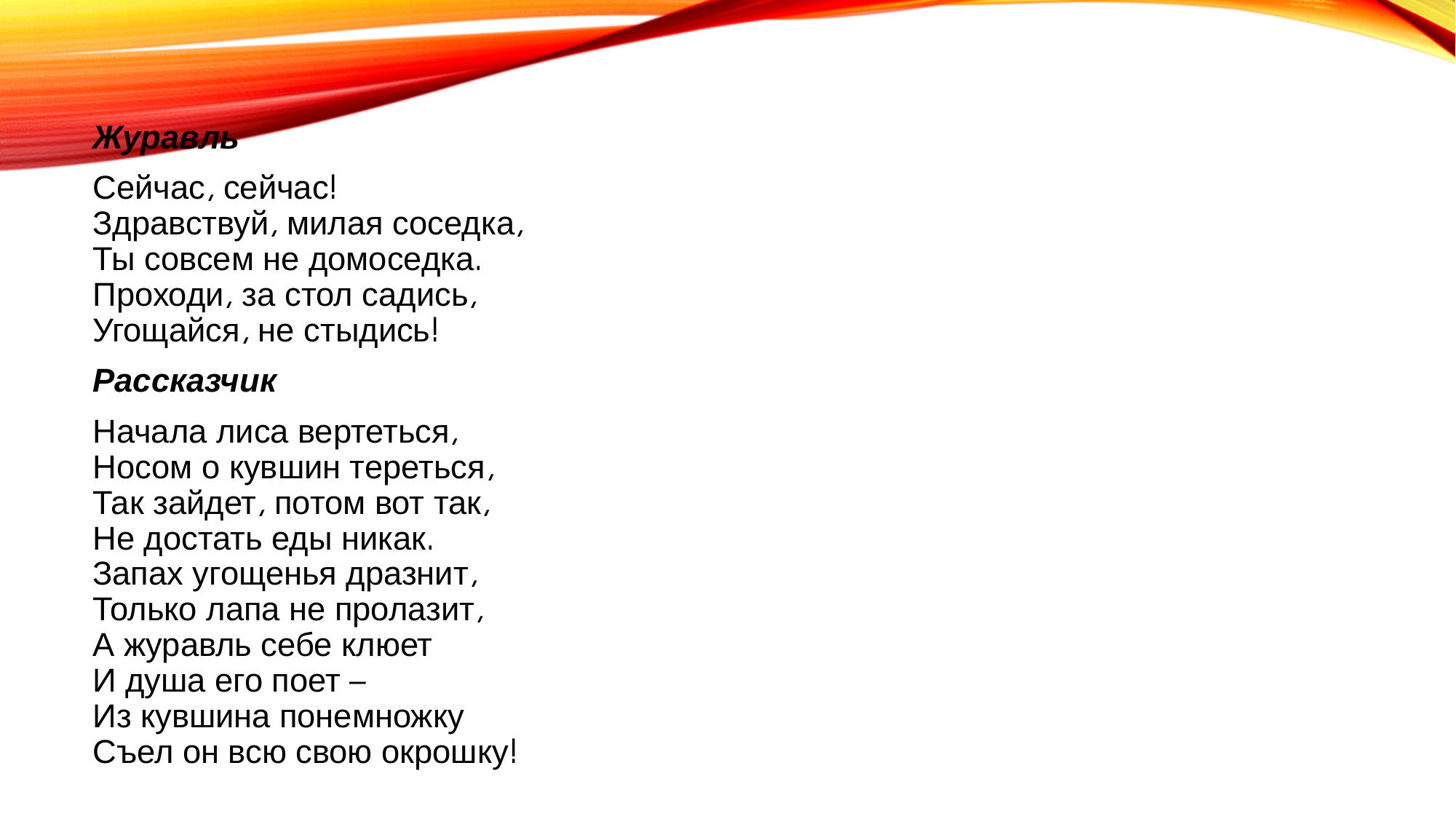

Журавль
Сейчас, сейчас!
Здравствуй, милая соседка,
Ты совсем не домоседка.
Проходи, за стол садись,
Угощайся, не стыдись!
Рассказчик
Начала лиса вертеться,
Носом о кувшин тереться,
Так зайдет, потом вот так,
Не достать еды никак.
Запах угощенья дразнит,
Только лапа не пролазит,
А журавль себе клюет
И душа его поет –
Из кувшина понемножку
Съел он всю свою окрошку!